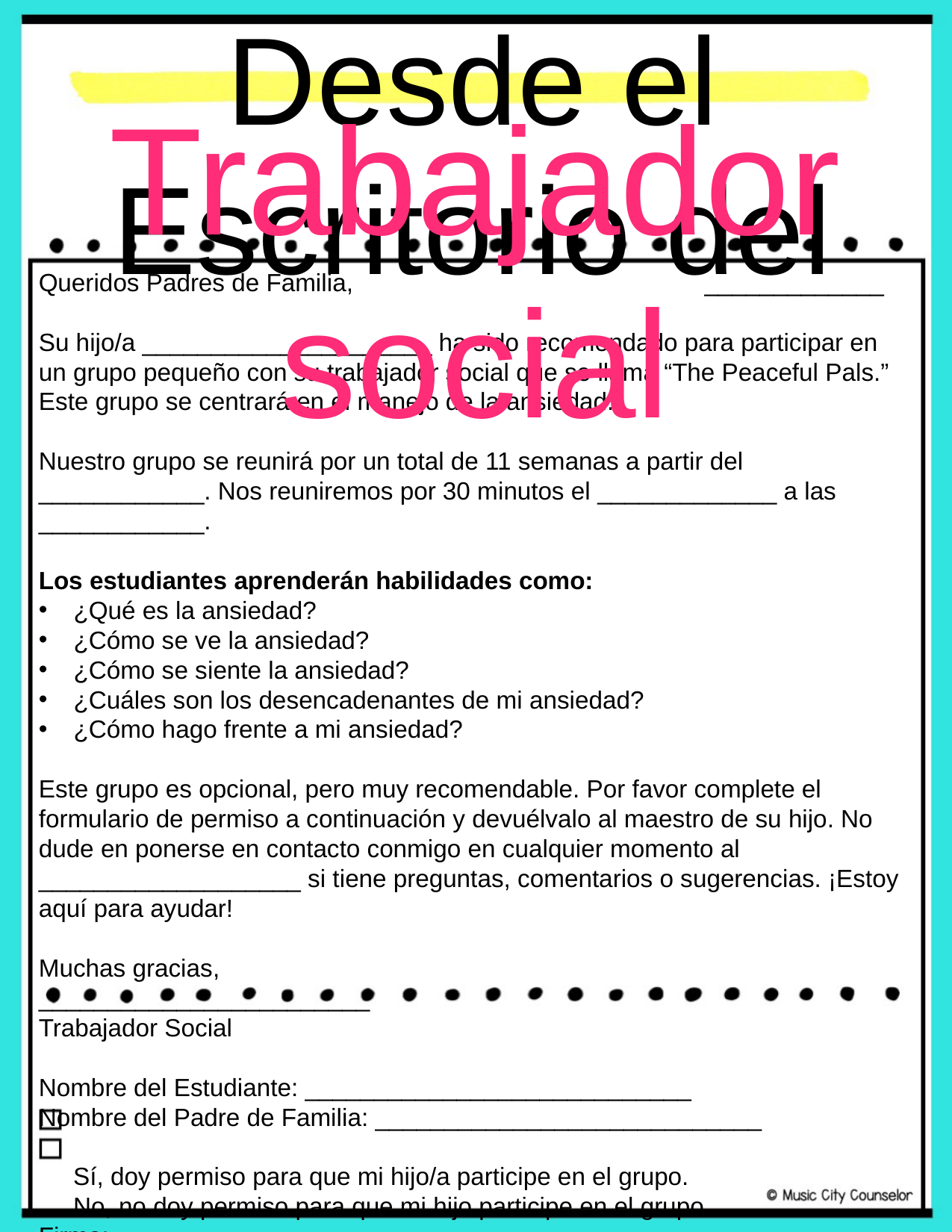

Desde el Escritorio del
Trabajador social
Queridos Padres de Familia,                                                   _____________

Su hijo/a _____________________ ha sido recomendado para participar en un grupo pequeño con su trabajador social que se llama “The Peaceful Pals.” Este grupo se centrará en el manejo de la ansiedad.

Nuestro grupo se reunirá por un total de 11 semanas a partir del ____________. Nos reuniremos por 30 minutos el _____________ a las ____________.

Los estudiantes aprenderán habilidades como:
¿Qué es la ansiedad?
¿Cómo se ve la ansiedad?
¿Cómo se siente la ansiedad?
¿Cuáles son los desencadenantes de mi ansiedad?
¿Cómo hago frente a mi ansiedad?

Este grupo es opcional, pero muy recomendable. Por favor complete el formulario de permiso a continuación y devuélvalo al maestro de su hijo. No dude en ponerse en contacto conmigo en cualquier momento al ___________________ si tiene preguntas, comentarios o sugerencias. ¡Estoy aquí para ayudar!

Muchas gracias,
________________________
Trabajador Social

Nombre del Estudiante: ____________________________
Nombre del Padre de Familia: ____________________________

     Sí, doy permiso para que mi hijo/a participe en el grupo.
     No, no doy permiso para que mi hijo participe en el grupo.
Firma: ____________________________